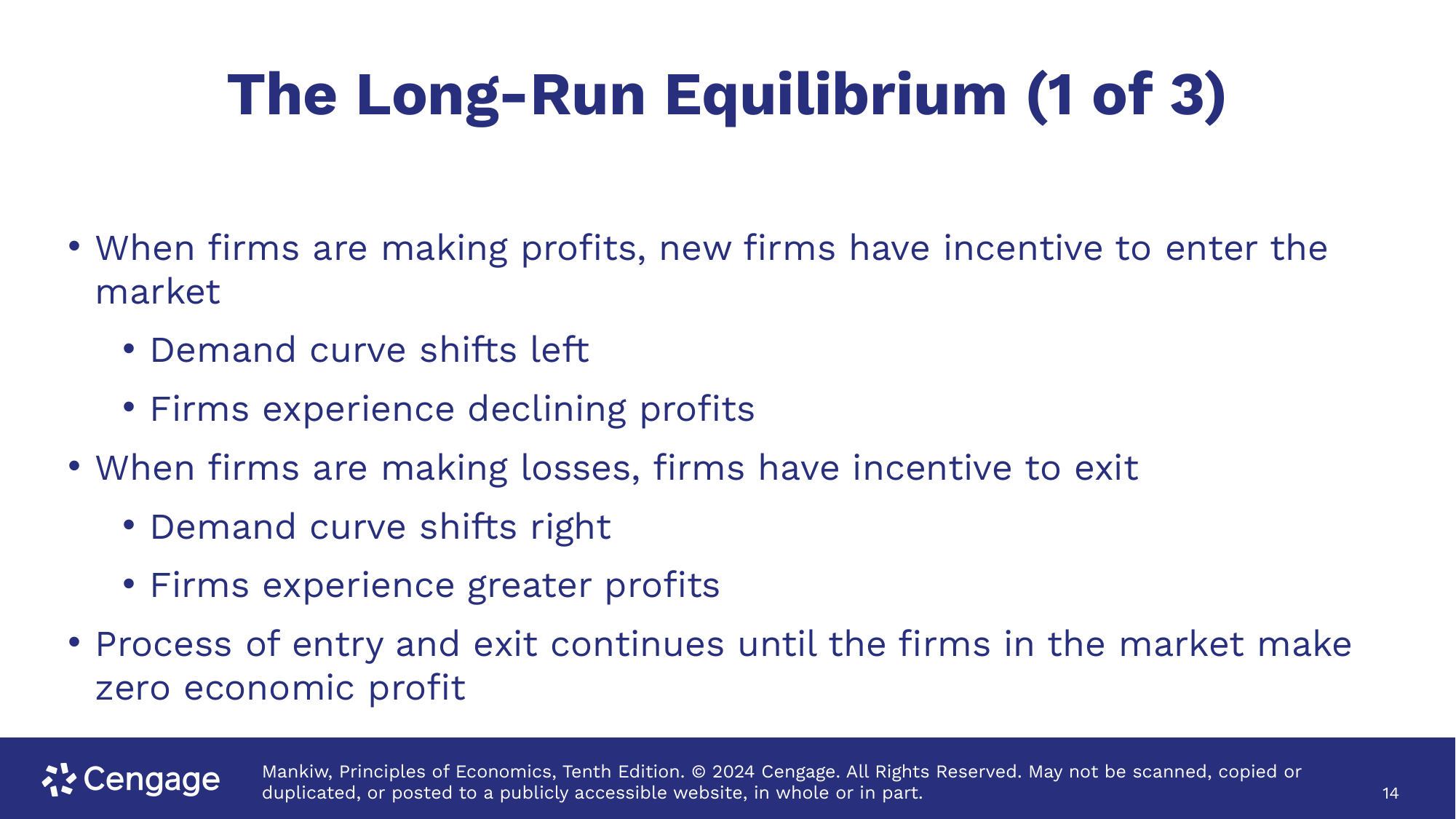

# The Long-Run Equilibrium (1 of 3)
When firms are making profits, new firms have incentive to enter the market
Demand curve shifts left
Firms experience declining profits
When firms are making losses, firms have incentive to exit
Demand curve shifts right
Firms experience greater profits
Process of entry and exit continues until the firms in the market make zero economic profit